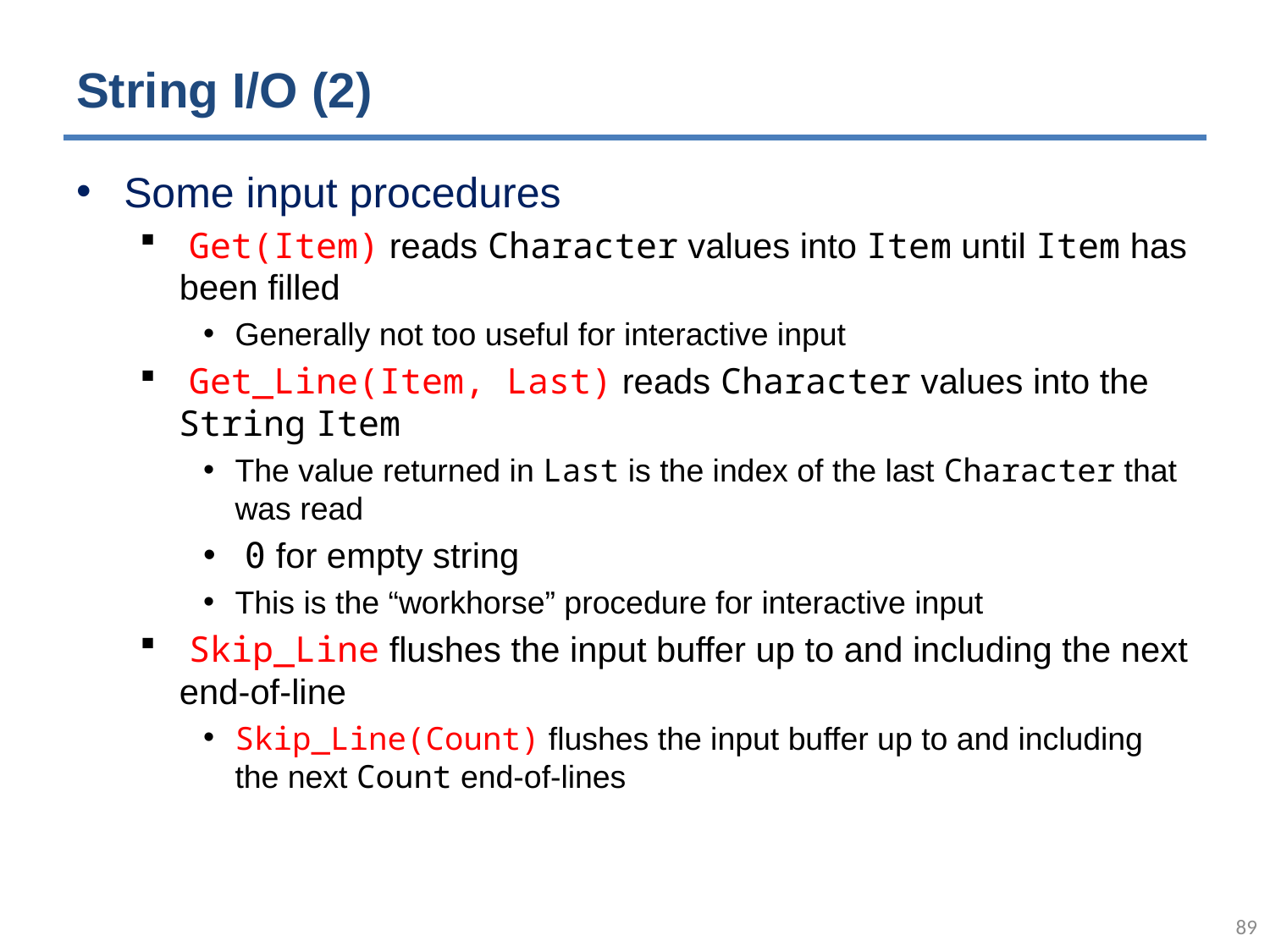

# String I/O (2)
Some input procedures
 Get(Item) reads Character values into Item until Item has been filled
Generally not too useful for interactive input
 Get_Line(Item, Last) reads Character values into the String Item
The value returned in Last is the index of the last Character that was read
 0 for empty string
This is the “workhorse” procedure for interactive input
 Skip_Line flushes the input buffer up to and including the next end-of-line
Skip_Line(Count) flushes the input buffer up to and including the next Count end-of-lines

89